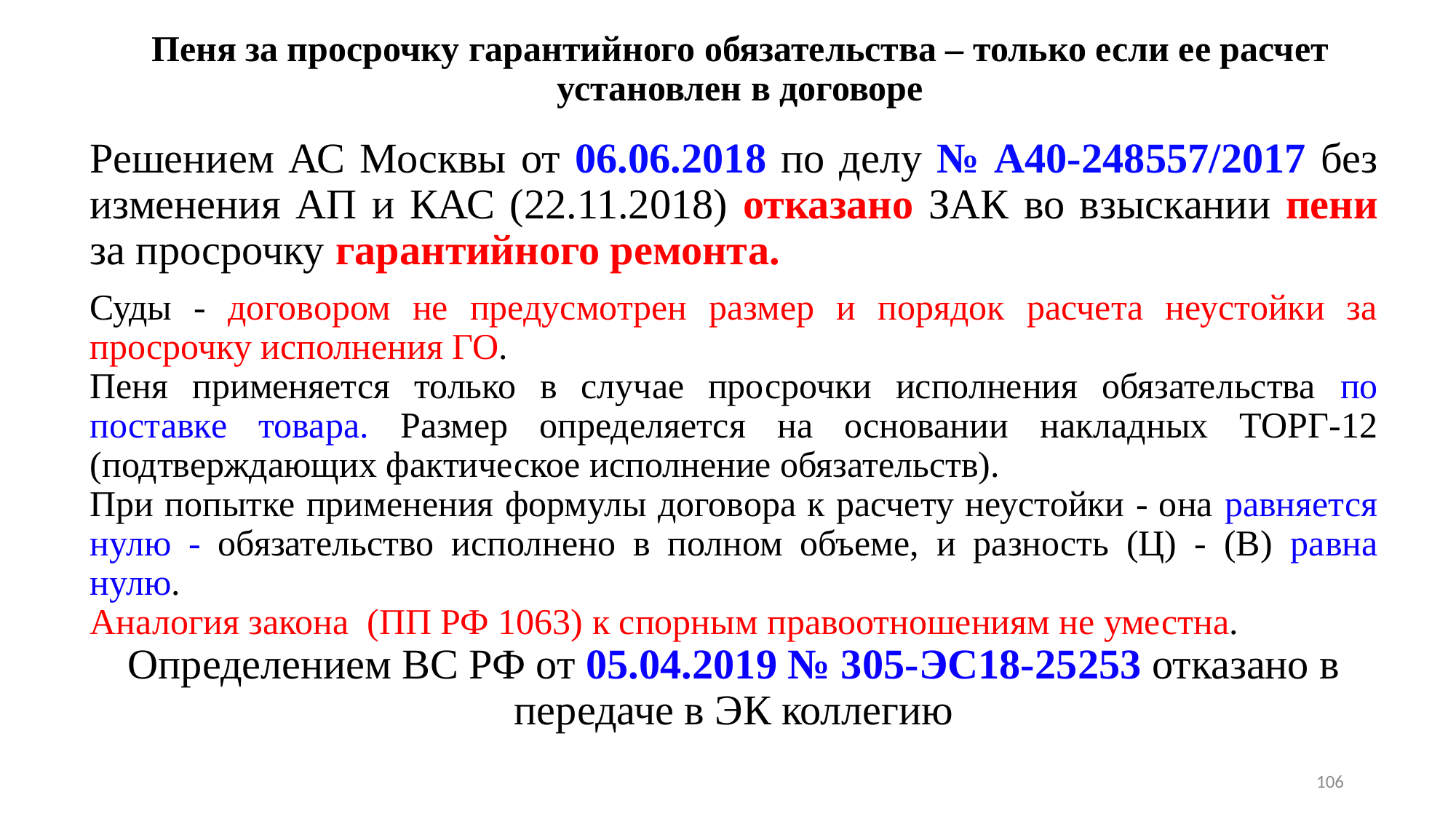

# Пеня за просрочку гарантийного обязательства – только если ее расчет установлен в договоре
Решением АС Москвы от 06.06.2018 по делу № А40-248557/2017 без изменения АП и КАС (22.11.2018) отказано ЗАК во взыскании пени за просрочку гарантийного ремонта.
Суды - договором не предусмотрен размер и порядок расчета неустойки за просрочку исполнения ГО.
Пеня применяется только в случае просрочки исполнения обязательства по поставке товара. Размер определяется на основании накладных ТОРГ-12 (подтверждающих фактическое исполнение обязательств).
При попытке применения формулы договора к расчету неустойки - она равняется нулю - обязательство исполнено в полном объеме, и разность (Ц) - (В) равна нулю.
Аналогия закона  (ПП РФ 1063) к спорным правоотношениям не уместна.
Определением ВС РФ от 05.04.2019 № 305-ЭС18-25253 отказано в передаче в ЭК коллегию
106